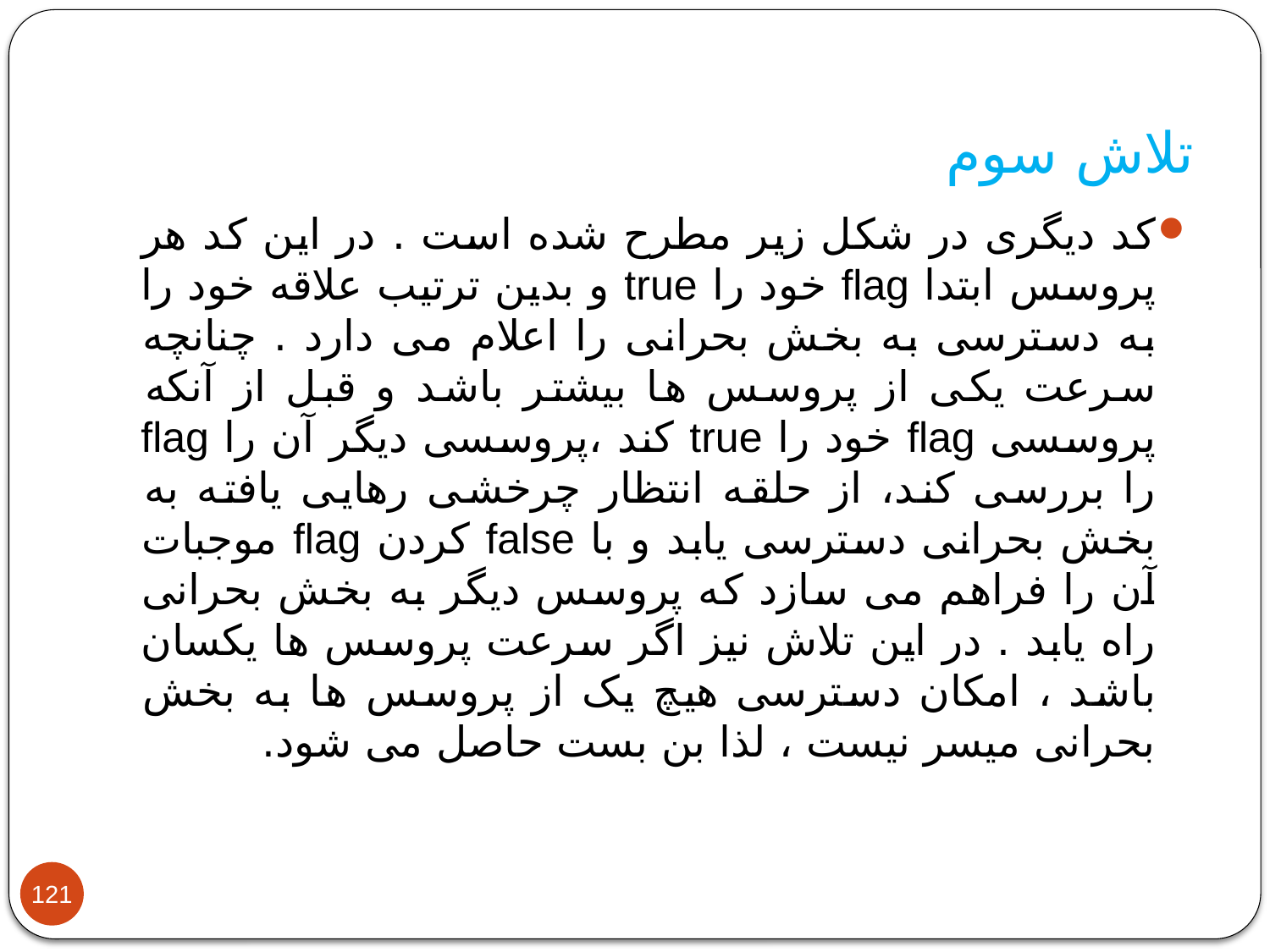

# تلاش سوم
کد دیگری در شکل زیر مطرح شده است . در این کد هر پروسس ابتدا flag خود را true و بدین ترتیب علاقه خود را به دسترسی به بخش بحرانی را اعلام می دارد . چنانچه سرعت یکی از پروسس ها بیشتر باشد و قبل از آنکه پروسسی flag خود را true کند ،پروسسی دیگر آن را flag را بررسی کند، از حلقه انتظار چرخشی رهایی یافته به بخش بحرانی دسترسی یابد و با false کردن flag موجبات آن را فراهم می سازد که پروسس دیگر به بخش بحرانی راه یابد . در این تلاش نیز اگر سرعت پروسس ها یکسان باشد ، امکان دسترسی هیچ یک از پروسس ها به بخش بحرانی میسر نیست ، لذا بن بست حاصل می شود.
121